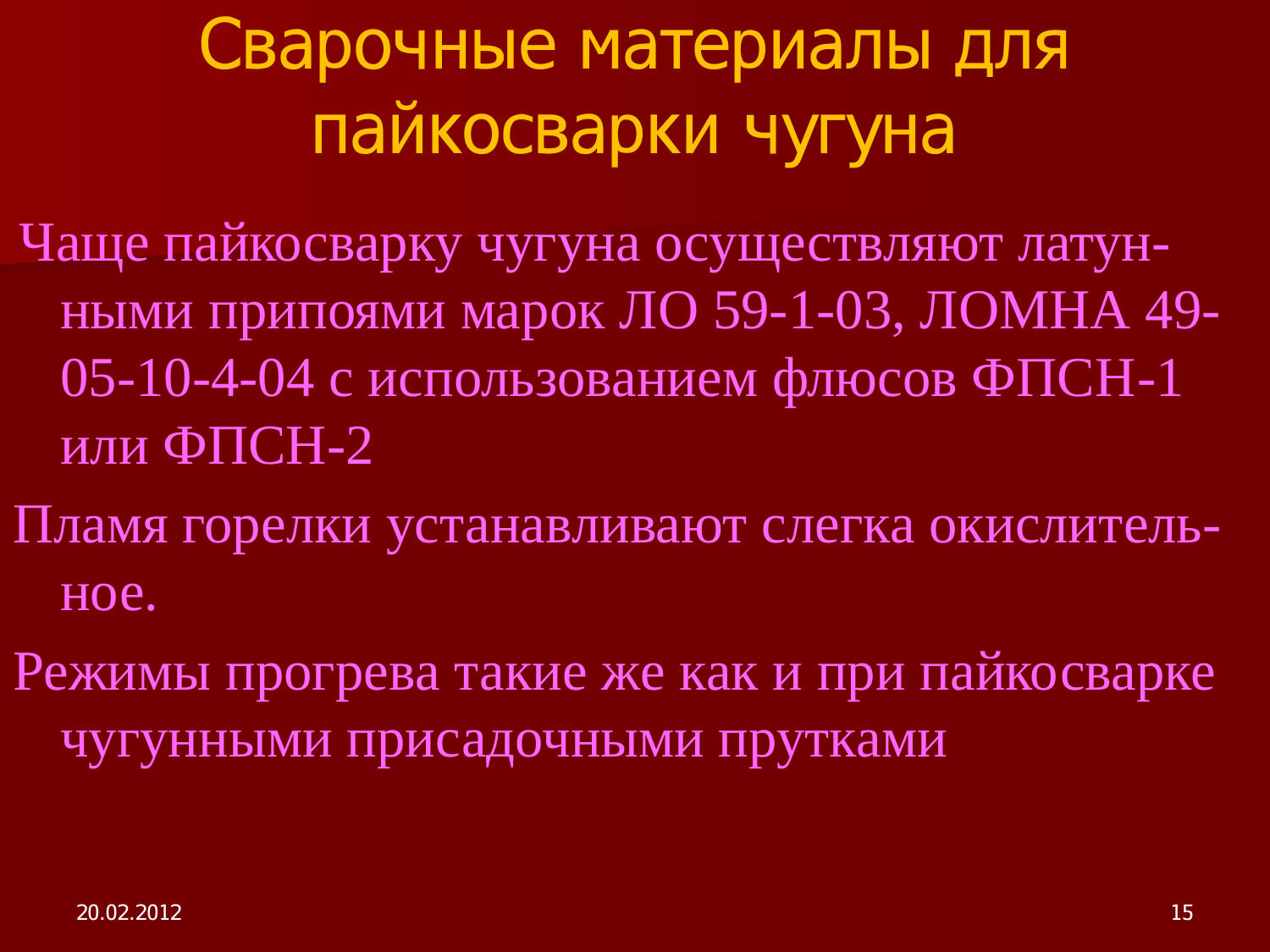

# Сварочные материалы для пайкосварки чугуна
 Чаще пайкосварку чугуна осуществляют латун-ными припоями марок ЛО 59-1-03, ЛОМНА 49-05-10-4-04 с использованием флюсов ФПСН-1 или ФПСН-2
Пламя горелки устанавливают слегка окислитель-ное.
Режимы прогрева такие же как и при пайкосварке чугунными присадочными прутками

20.02.2012
15